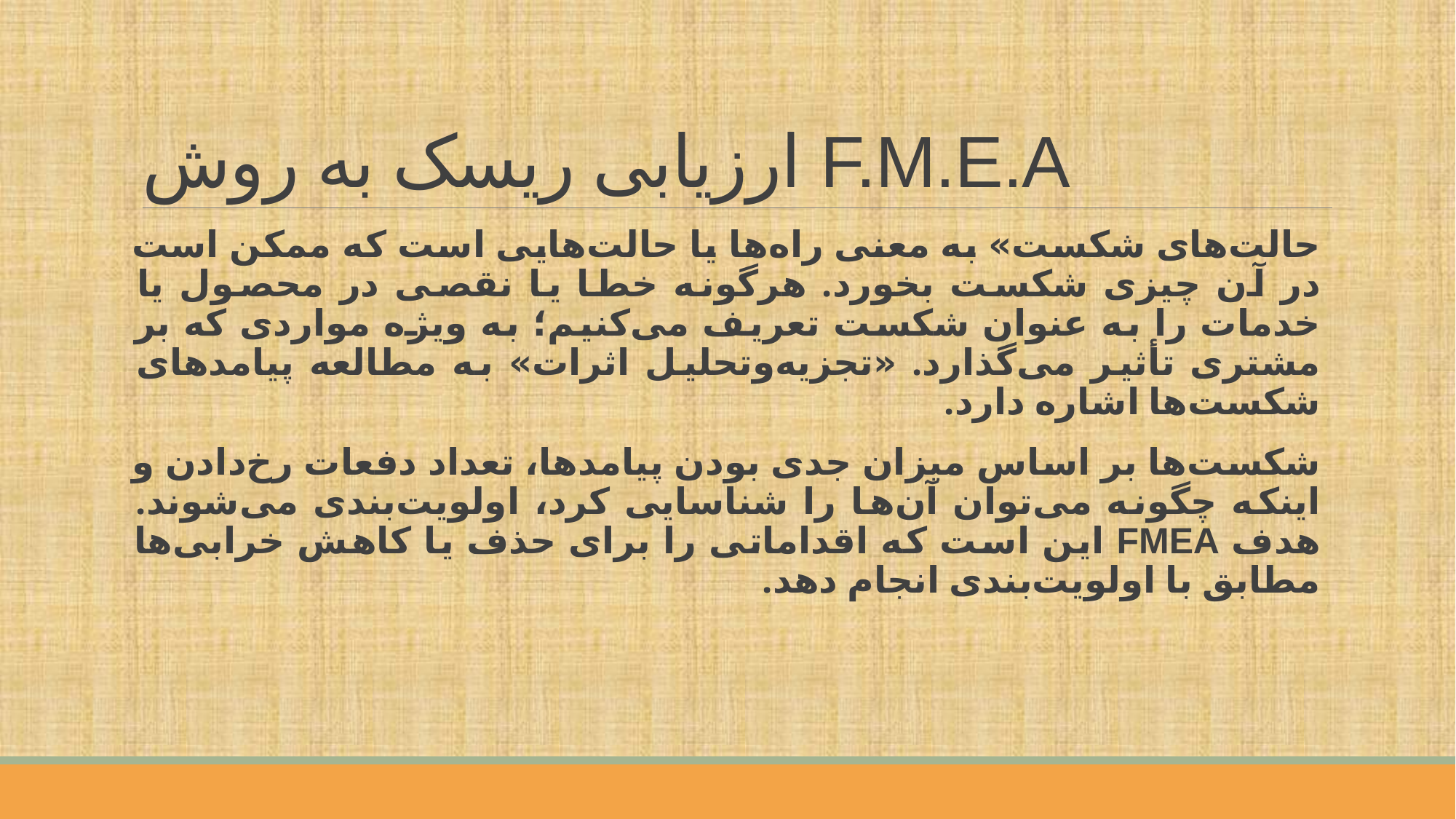

# ارزیابی ریسک به روش F.M.E.A
حالت‌های شکست» به معنی راه‌ها یا حالت‌هایی است که ممکن است در آن چیزی شکست بخورد. هرگونه خطا یا نقصی در محصول یا خدمات را به عنوان شکست تعریف می‌کنیم؛ به ویژه مواردی که بر مشتری تأثیر می‌گذارد. «تجزیه‌وتحلیل اثرات» به مطالعه پیامدهای شکست‌ها اشاره دارد.
شکست‌ها بر اساس میزان جدی بودن پیامدها، تعداد دفعات رخ‌دادن و اینکه چگونه می‌توان آن‌ها را شناسایی کرد، اولویت‌بندی می‌شوند. هدف FMEA این است که اقداماتی را برای حذف یا کاهش خرابی‌ها مطابق با اولویت‌بندی انجام دهد.